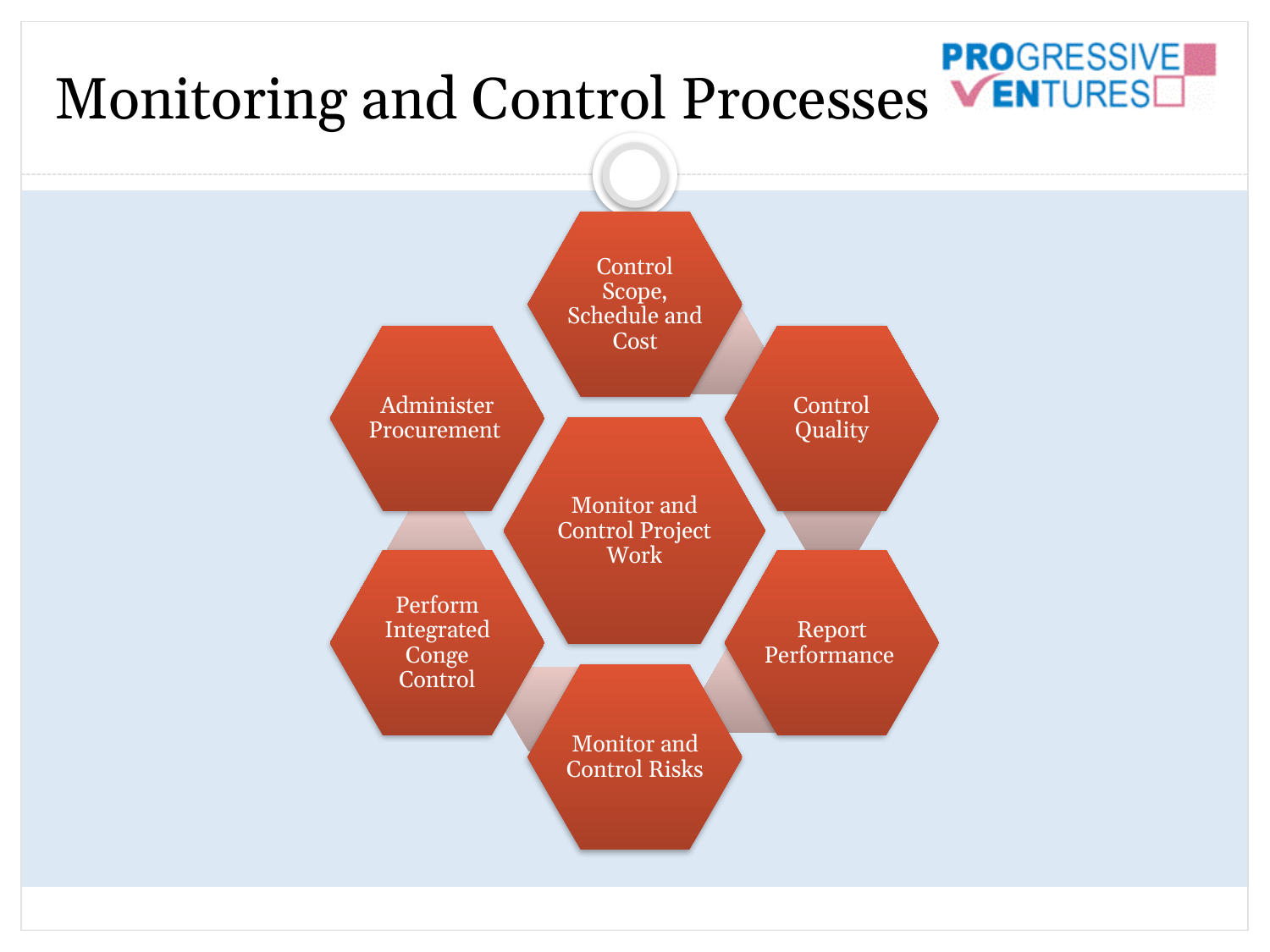

# Monitoring and Control Processes
Monitor and Control Project Work
Control Scope, Schedule and Cost
Control Quality
Report Performance
Monitor and Control Risks
Perform Integrated Conge Control
Administer Procurement